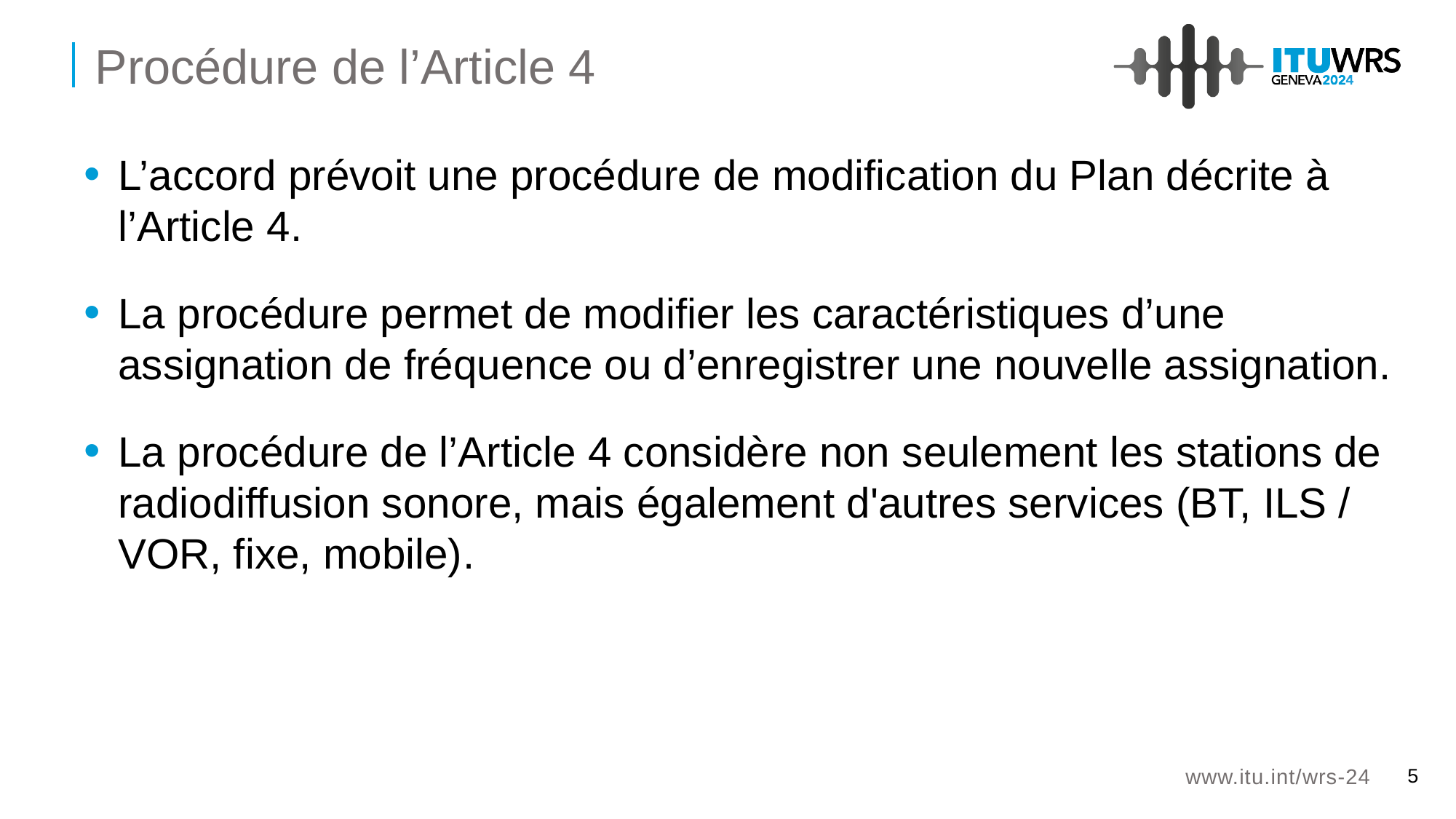

Procédure de l’Article 4
L’accord prévoit une procédure de modification du Plan décrite à l’Article 4.
La procédure permet de modifier les caractéristiques d’une assignation de fréquence ou d’enregistrer une nouvelle assignation.
La procédure de l’Article 4 considère non seulement les stations de radiodiffusion sonore, mais également d'autres services (BT, ILS / VOR, fixe, mobile).